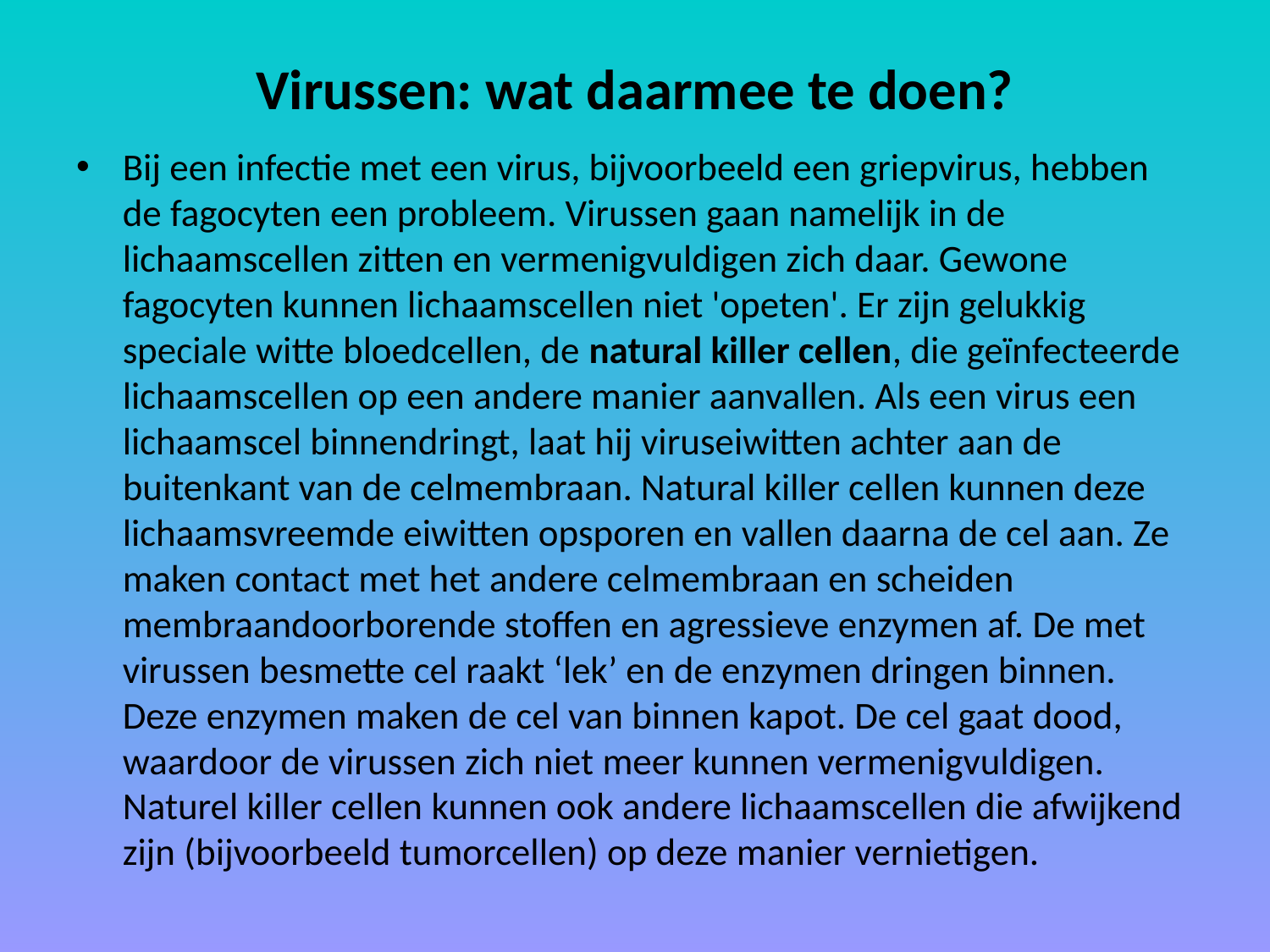

# Virussen: wat daarmee te doen?
Bij een infectie met een virus, bijvoorbeeld een griepvirus, hebben de fagocyten een probleem. Virussen gaan namelijk in de lichaamscellen zitten en vermenigvuldigen zich daar. Gewone fagocyten kunnen lichaamscellen niet 'opeten'. Er zijn gelukkig speciale witte bloedcellen, de natural killer cellen, die geïnfecteerde lichaamscellen op een andere manier aanvallen. Als een virus een lichaamscel binnendringt, laat hij viruseiwitten achter aan de buitenkant van de celmembraan. Natural killer cellen kunnen deze lichaamsvreemde eiwitten opsporen en vallen daarna de cel aan. Ze maken contact met het andere celmembraan en scheiden membraandoorborende stoffen en agressieve enzymen af. De met virussen besmette cel raakt ‘lek’ en de enzymen dringen binnen. Deze enzymen maken de cel van binnen kapot. De cel gaat dood, waardoor de virussen zich niet meer kunnen vermenigvuldigen. Naturel killer cellen kunnen ook andere lichaamscellen die afwijkend zijn (bijvoorbeeld tumorcellen) op deze manier vernietigen.